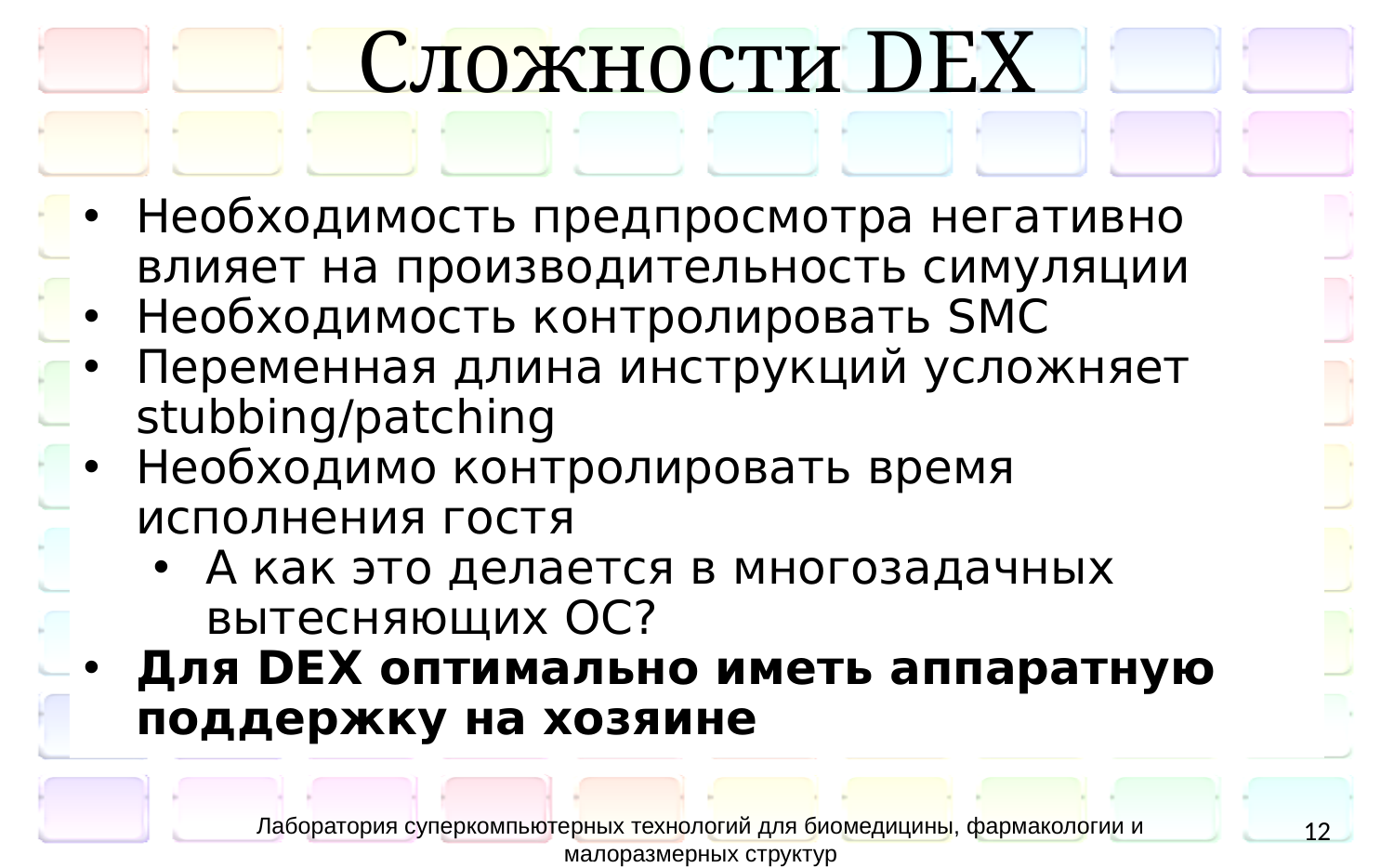

Сложности DEX
Необходимость предпросмотра негативно влияет на производительность симуляции
Необходимость контролировать SMC
Переменная длина инструкций усложняет stubbing/patching
Необходимо контролировать время исполнения гостя
А как это делается в многозадачных вытесняющих ОС?
Для DEX оптимально иметь аппаратную поддержку на хозяине
Лаборатория суперкомпьютерных технологий для биомедицины, фармакологии и малоразмерных структур
12